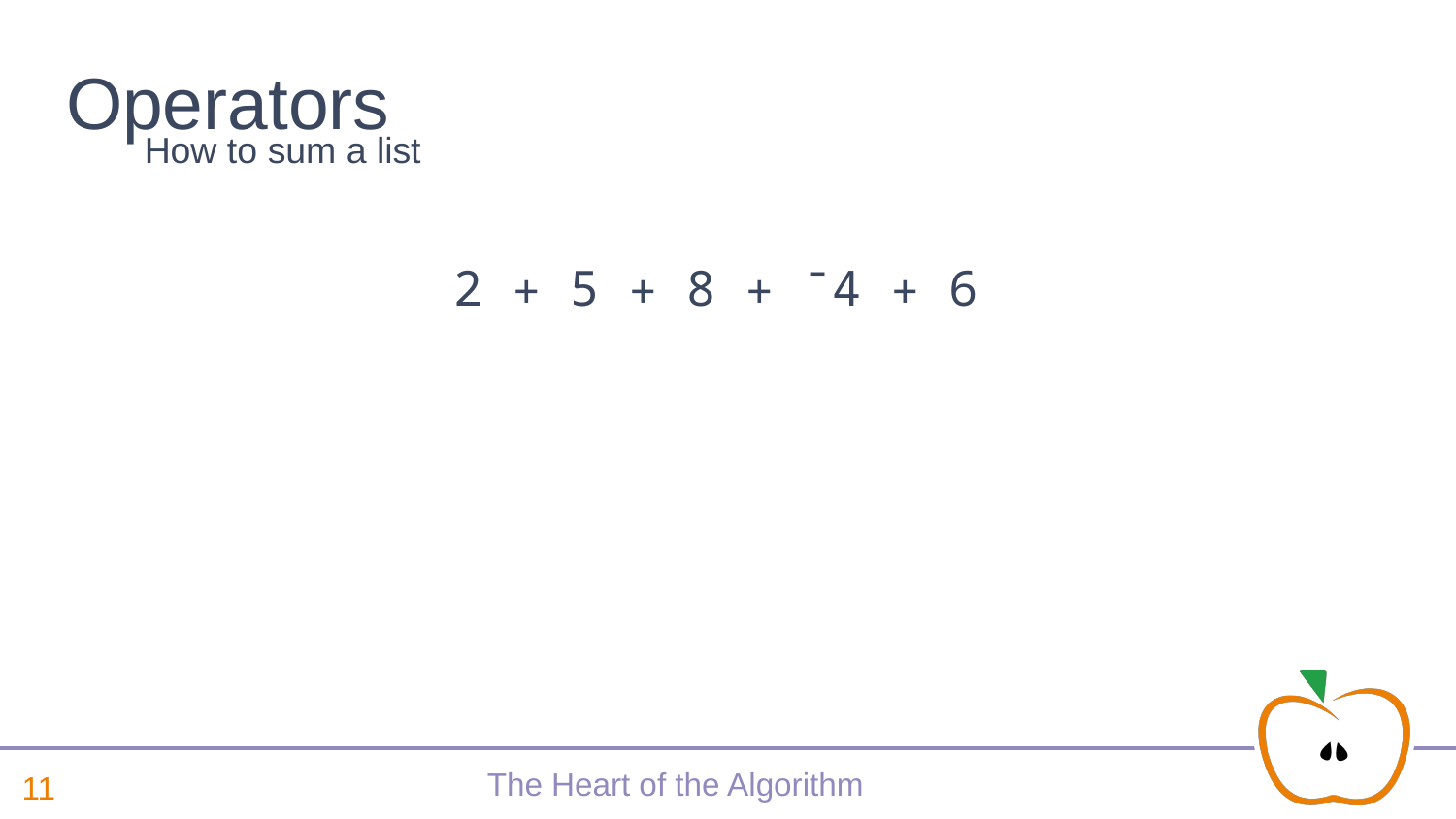

# Operators
How to sum a list
      2   5   8   ¯4   6
+   +   +    +